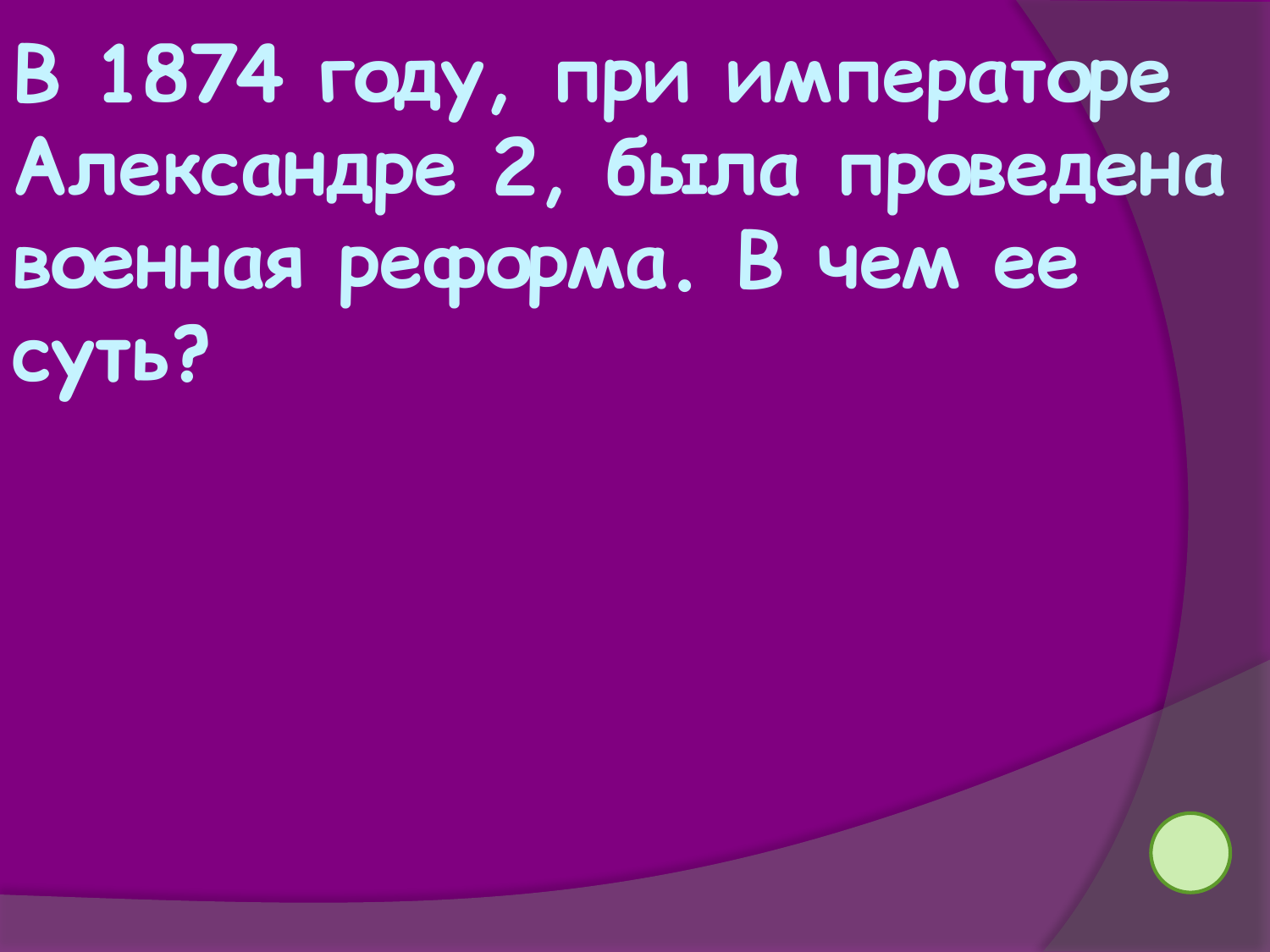

В 1874 году, при императоре Александре 2, была проведена военная реформа. В чем ее суть?